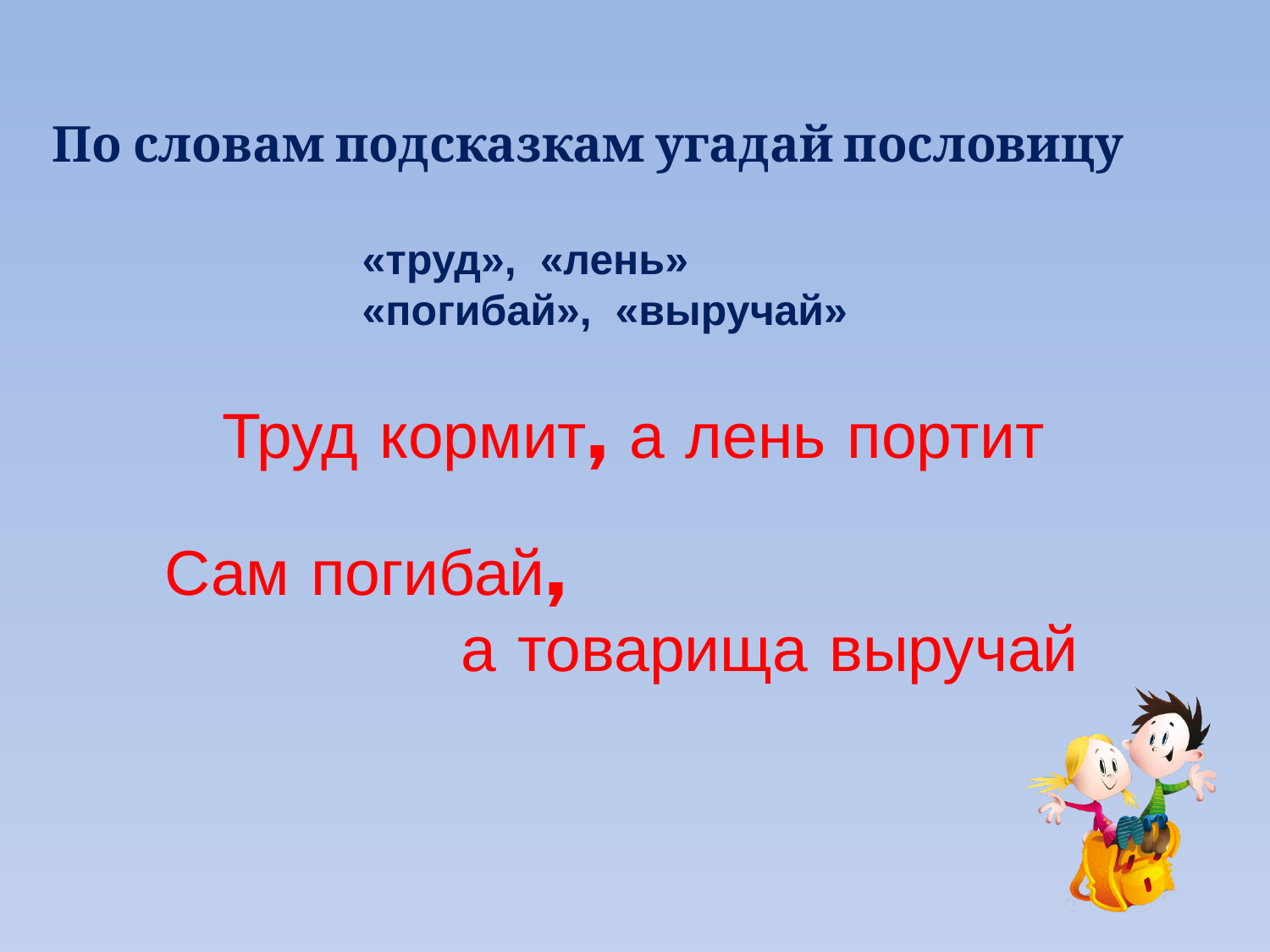

По словам подсказкам угадай пословицу
«труд»,  «лень»
«погибай»,  «выручай»
Труд кормит, а лень портит
Сам погибай,
              а товарища выручай